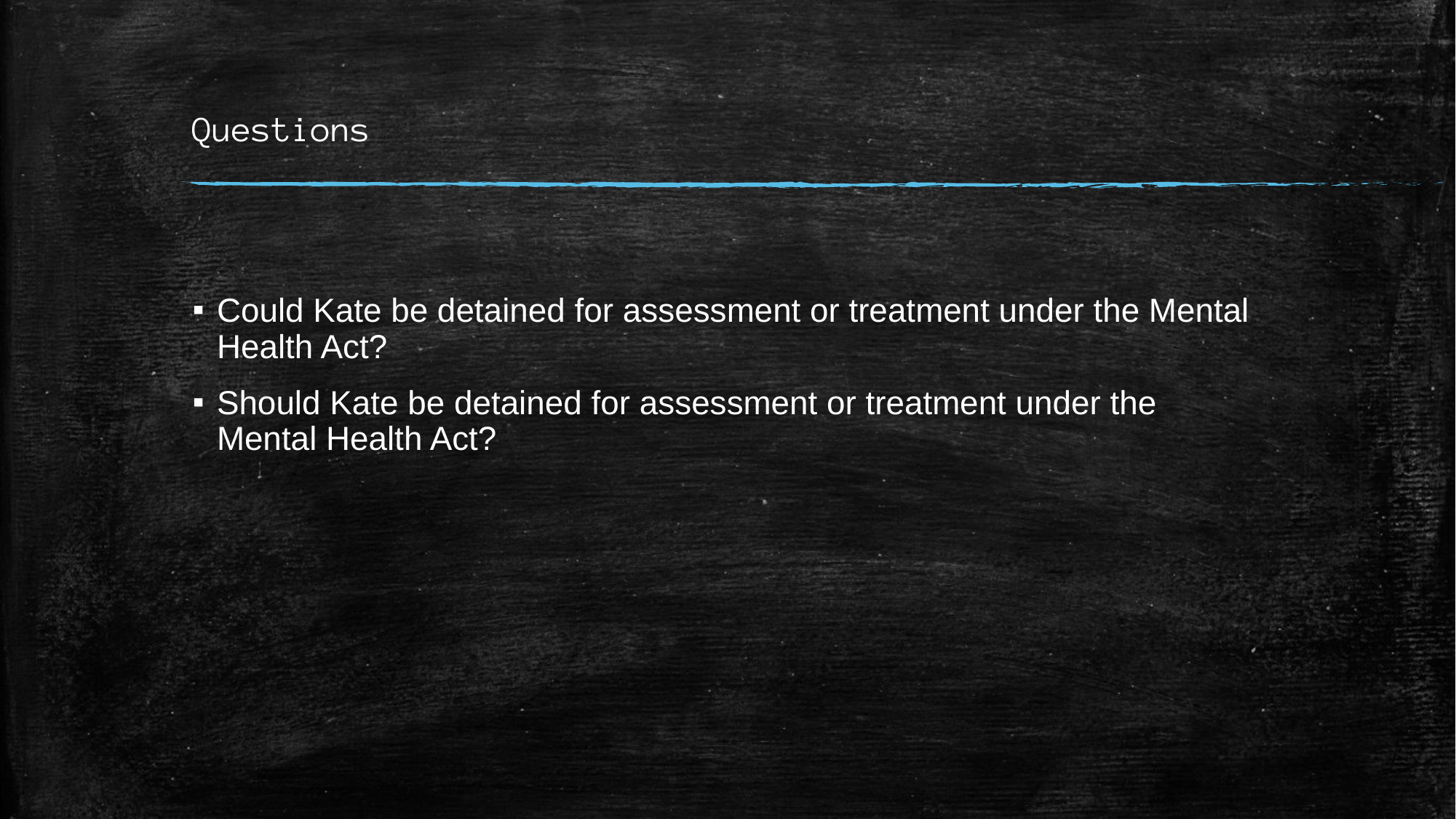

# Questions

Could Kate be detained for assessment or treatment under the Mental Health Act?
Should Kate be detained for assessment or treatment under the Mental Health Act?